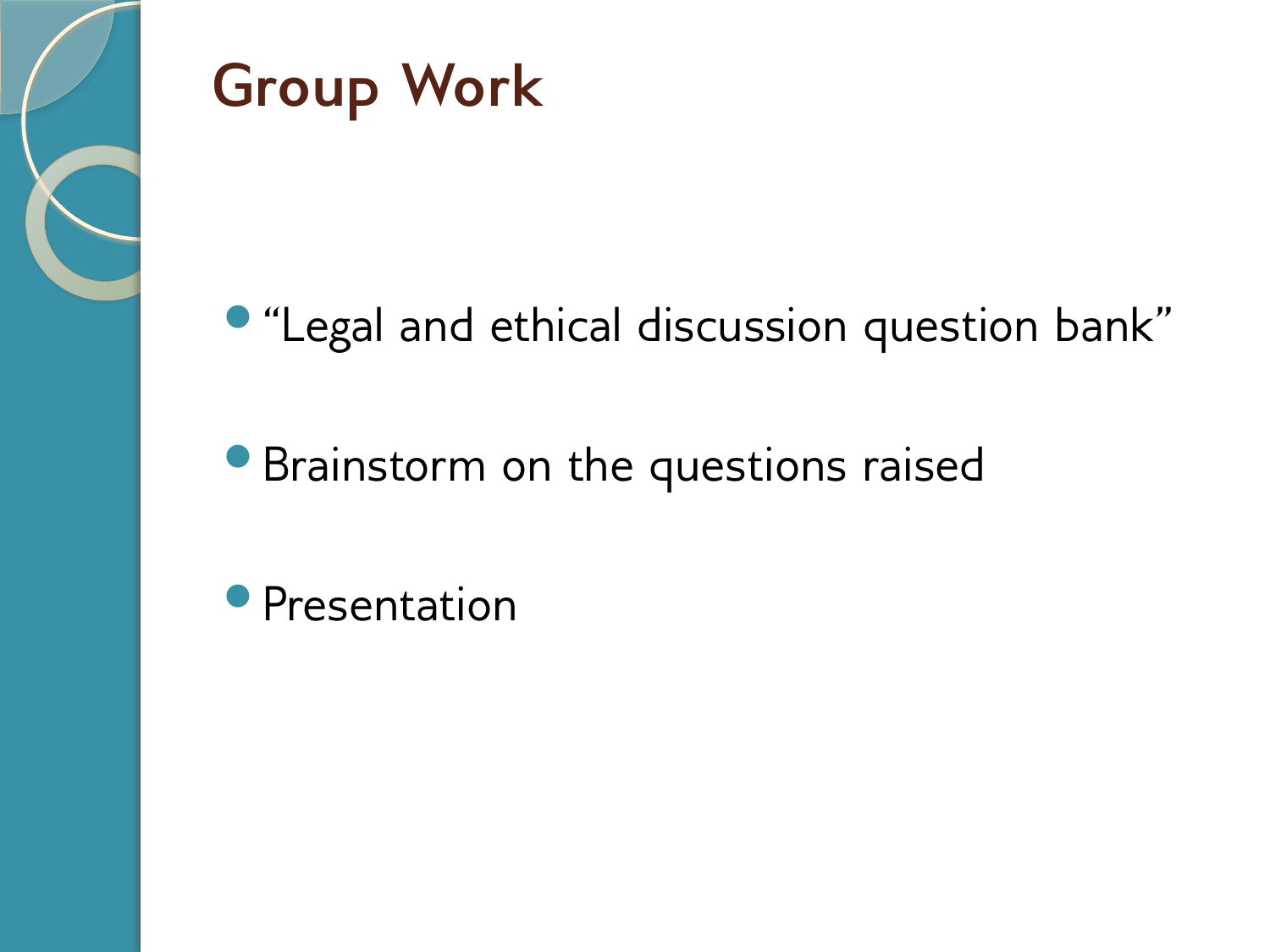

# Group Work
“Legal and ethical discussion question bank”

Brainstorm on the questions raised

Presentation